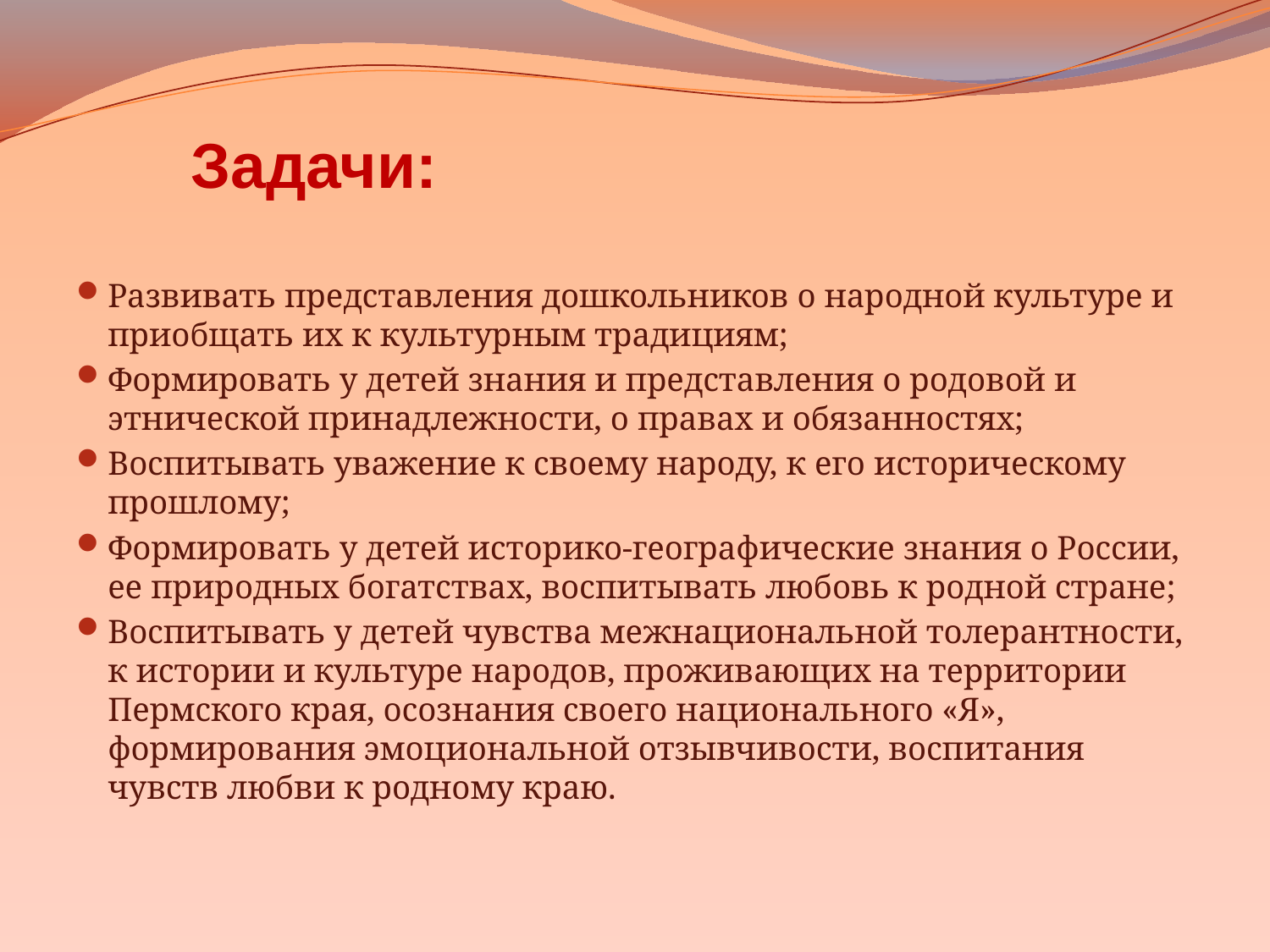

Задачи:
Развивать представления дошкольников о народной культуре и приобщать их к культурным традициям;
Формировать у детей знания и представления о родовой и этнической принадлежности, о правах и обязанностях;
Воспитывать уважение к своему народу, к его историческому прошлому;
Формировать у детей историко-географические знания о России, ее природных богатствах, воспитывать любовь к родной стране;
Воспитывать у детей чувства межнациональной толерантности, к истории и культуре народов, проживающих на территории Пермского края, осознания своего национального «Я», формирования эмоциональной отзывчивости, воспитания чувств любви к родному краю.